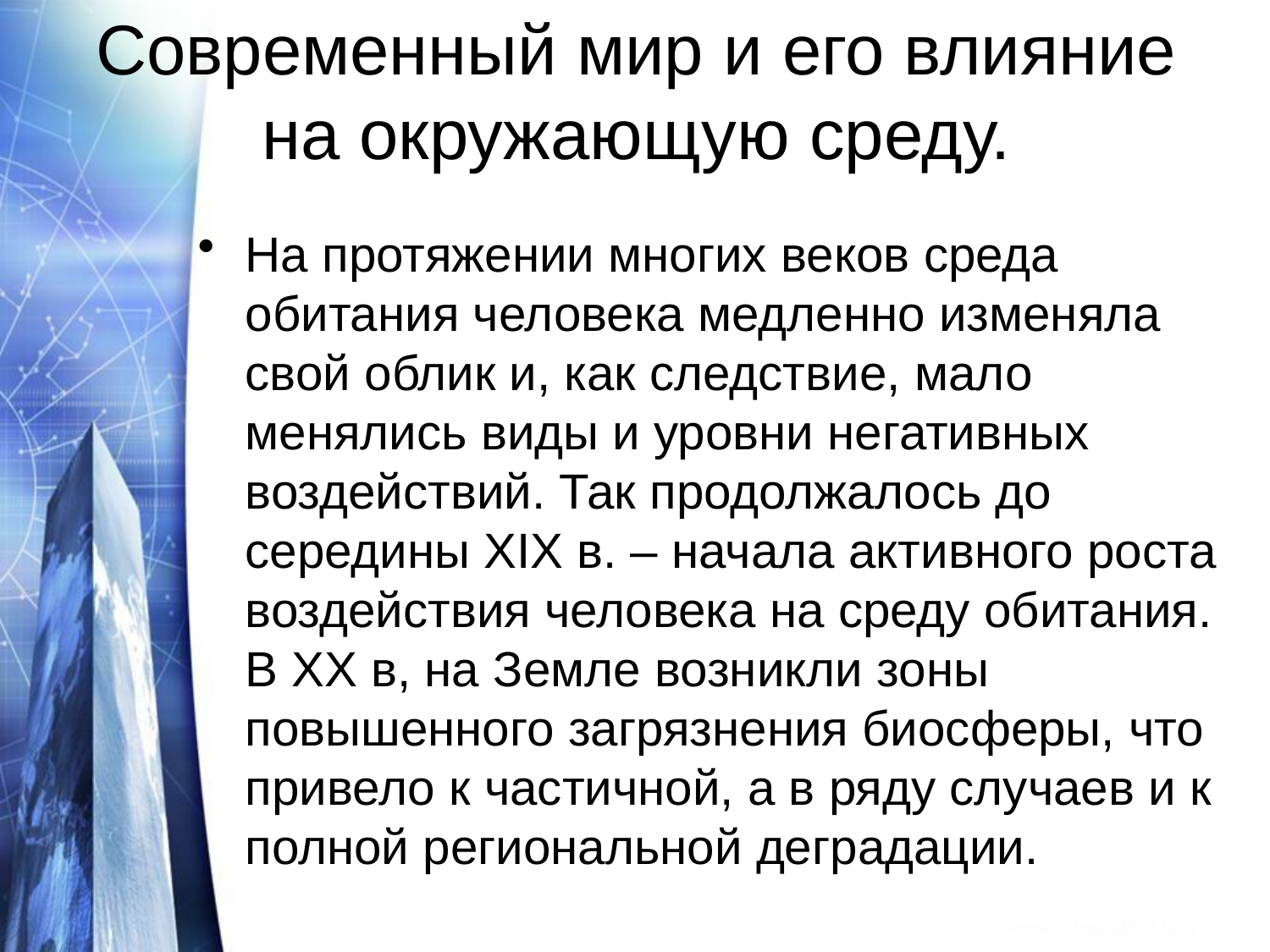

# Современный мир и его влияние на окружающую среду.
На протяжении многих веков среда обитания человека медленно изменяла свой облик и, как следствие, мало менялись виды и уровни негативных воздействий. Так продолжалось до середины XIX в. – начала активного роста воздействия человека на среду обитания. В XX в, на Земле возникли зоны повышенного загрязнения биосферы, что привело к частичной, а в ряду случаев и к полной региональной деградации.